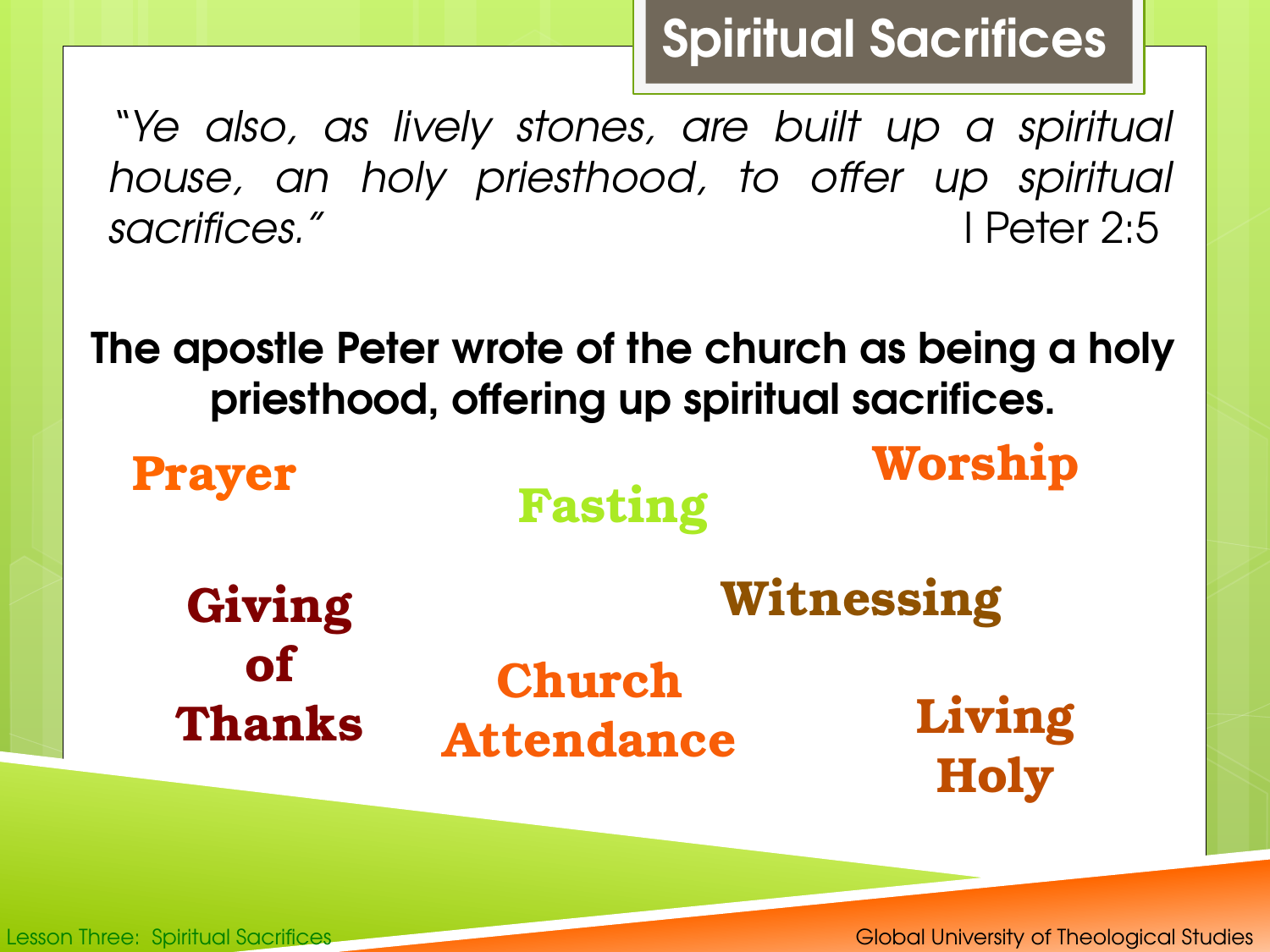

Spiritual Sacrifices
“Ye also, as lively stones, are built up a spiritual house, an holy priesthood, to offer up spiritual sacrifices.” 					        I Peter 2:5
The apostle Peter wrote of the church as being a holy priesthood, offering up spiritual sacrifices.
Worship
Prayer
Fasting
Witnessing
Giving of Thanks
Church Attendance
Living Holy
 Global University of Theological Studies
Lesson Three:  Spiritual Sacrifices